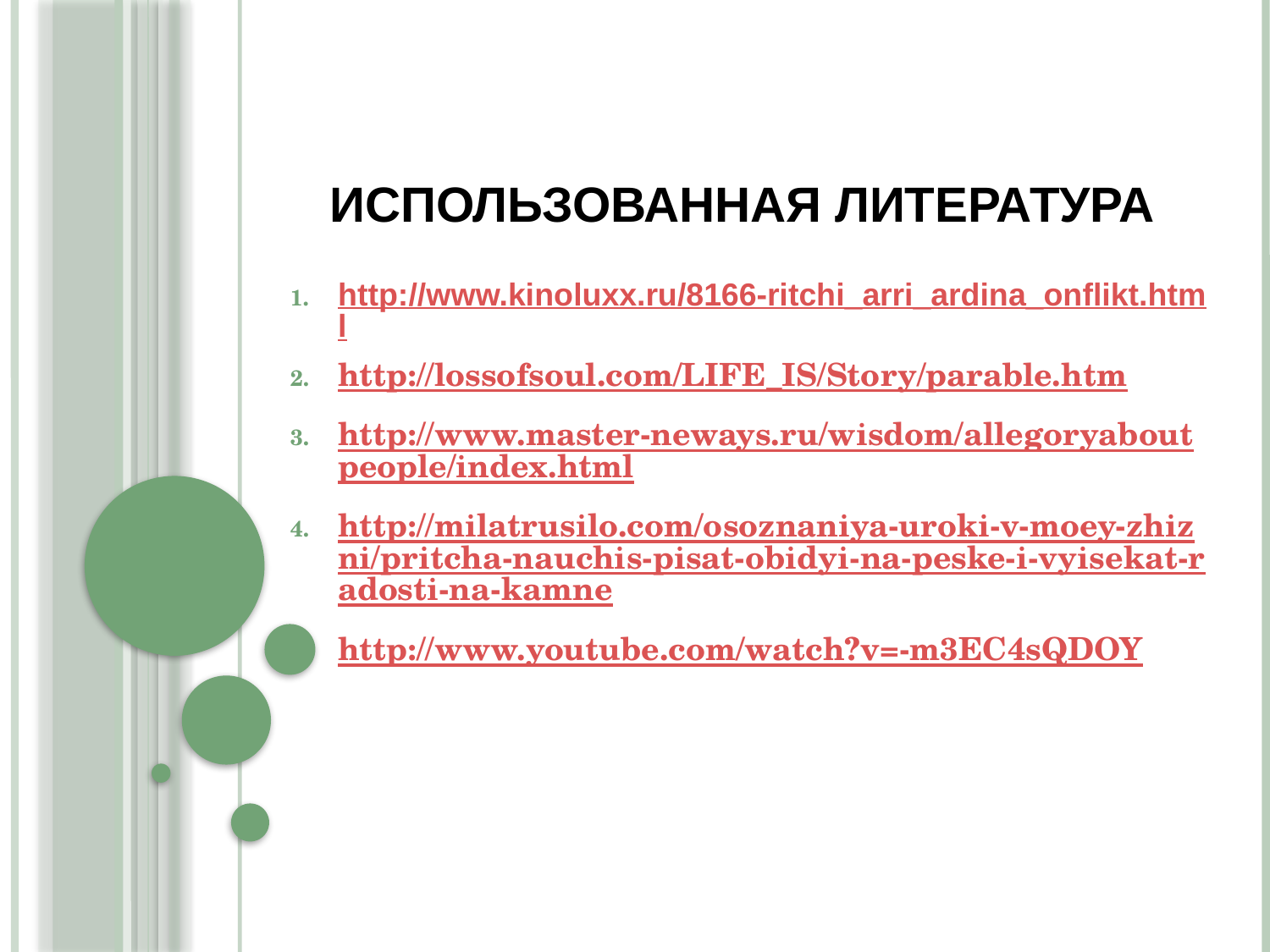

# Использованная литература
http://www.kinoluxx.ru/8166-ritchi_arri_ardina_onflikt.html
http://lossofsoul.com/LIFE_IS/Story/parable.htm
http://www.master-neways.ru/wisdom/allegoryaboutpeople/index.html
http://milatrusilo.com/osoznaniya-uroki-v-moey-zhizni/pritcha-nauchis-pisat-obidyi-na-peske-i-vyisekat-radosti-na-kamne
http://www.youtube.com/watch?v=-m3EC4sQDOY